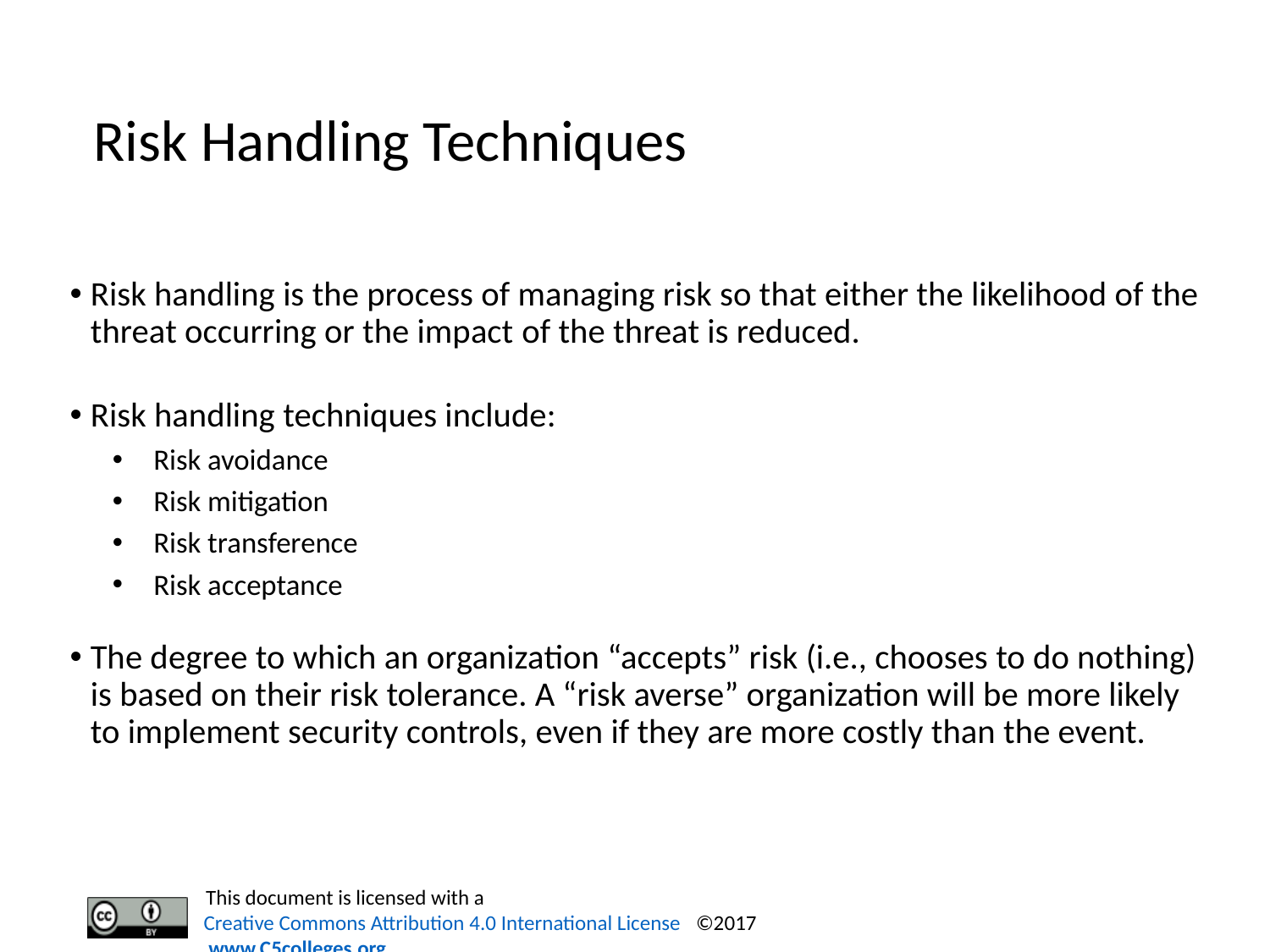

# Risk Handling Techniques
Risk handling is the process of managing risk so that either the likelihood of the threat occurring or the impact of the threat is reduced.
Risk handling techniques include:
Risk avoidance
Risk mitigation
Risk transference
Risk acceptance
The degree to which an organization “accepts” risk (i.e., chooses to do nothing) is based on their risk tolerance. A “risk averse” organization will be more likely to implement security controls, even if they are more costly than the event.